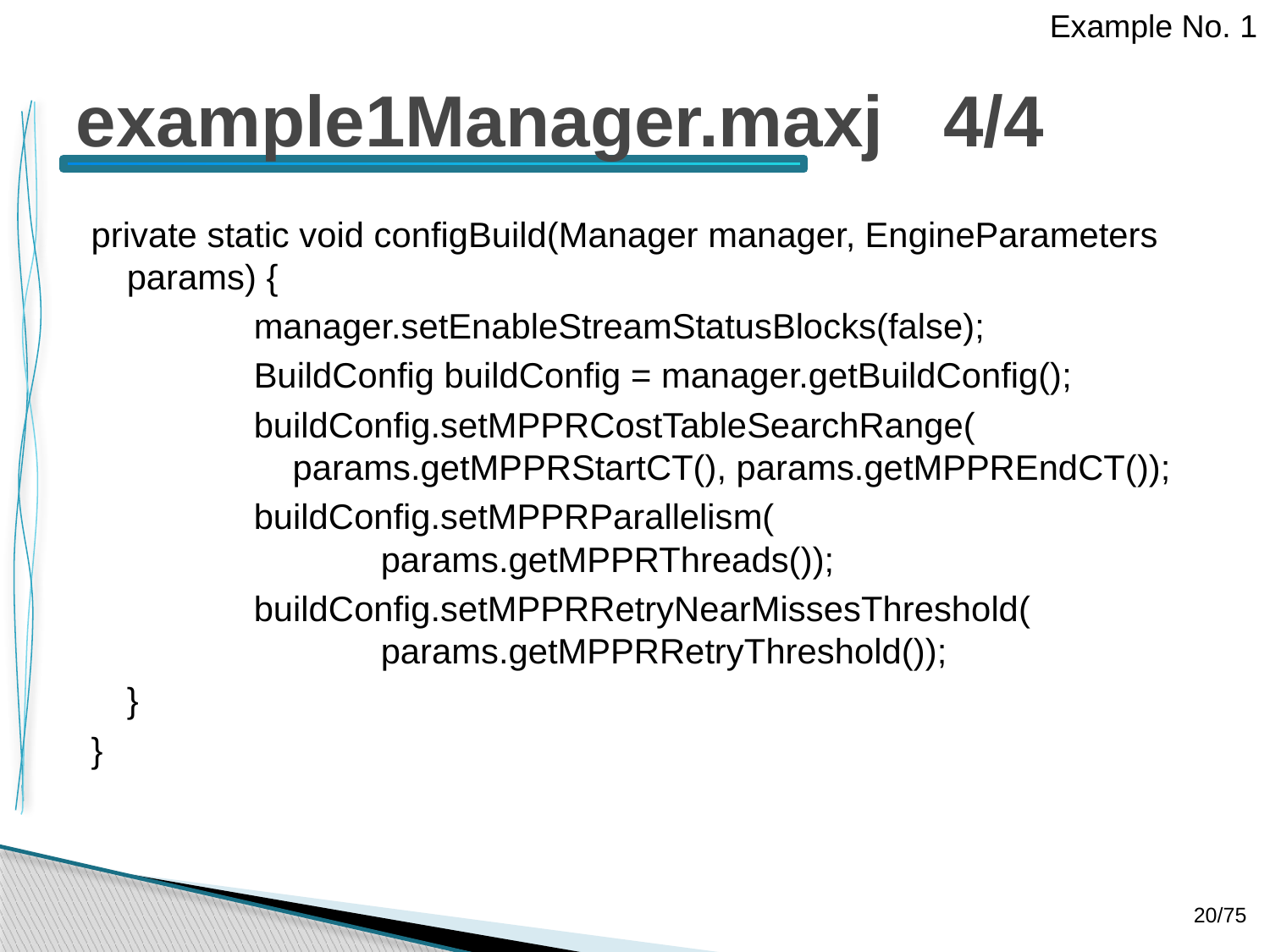

Example No. 1
# example1Manager.maxj   4/4
private static void configBuild(Manager manager, EngineParameters params) {
		manager.setEnableStreamStatusBlocks(false);
		BuildConfig buildConfig = manager.getBuildConfig();
		buildConfig.setMPPRCostTableSearchRange(
	    params.getMPPRStartCT(), params.getMPPREndCT());
		buildConfig.setMPPRParallelism(
		params.getMPPRThreads());
		buildConfig.setMPPRRetryNearMissesThreshold(
		params.getMPPRRetryThreshold());
	}
}